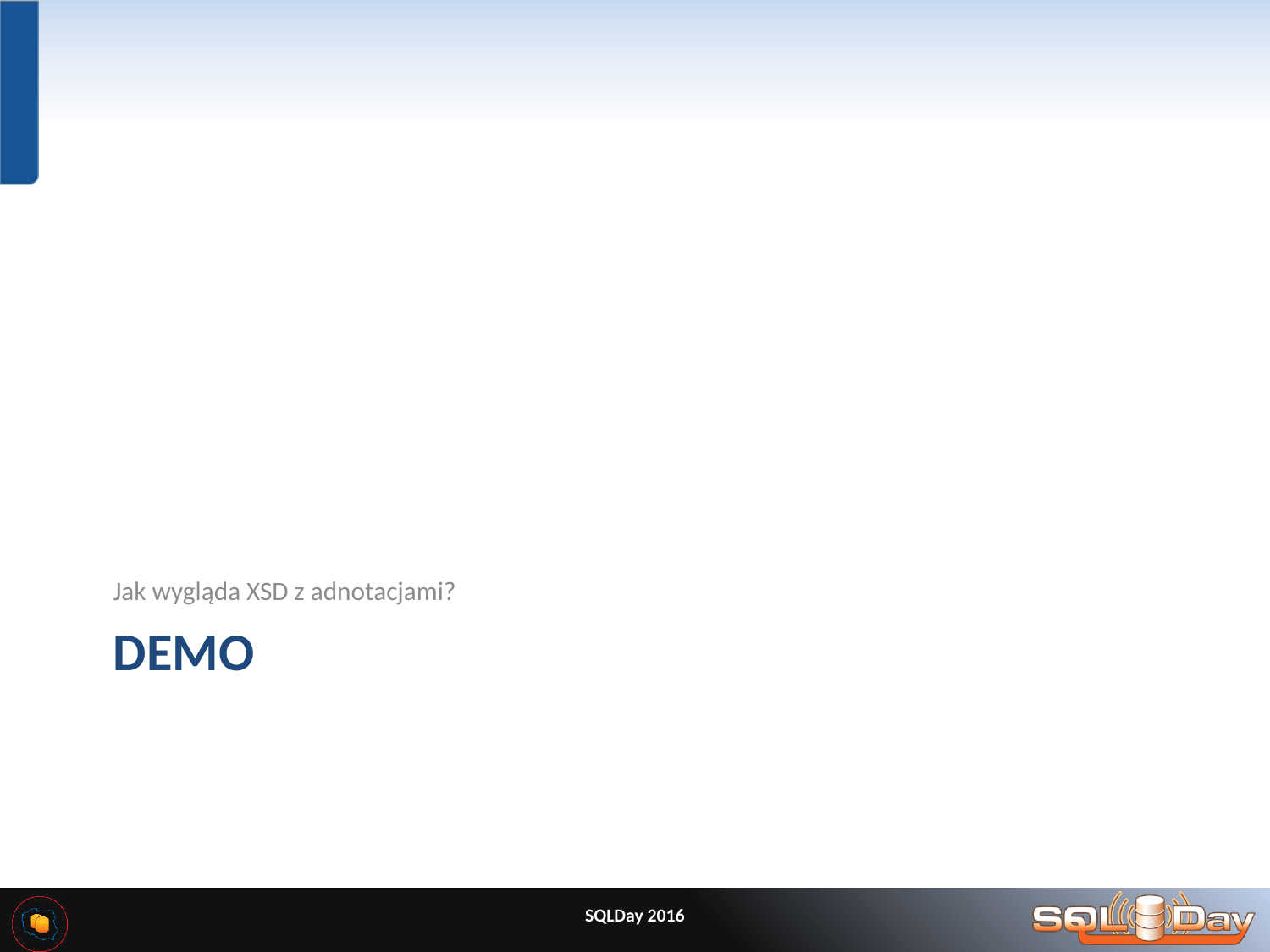

Jak wygląda XSD z adnotacjami?
# DEMO
SQLDay 2016